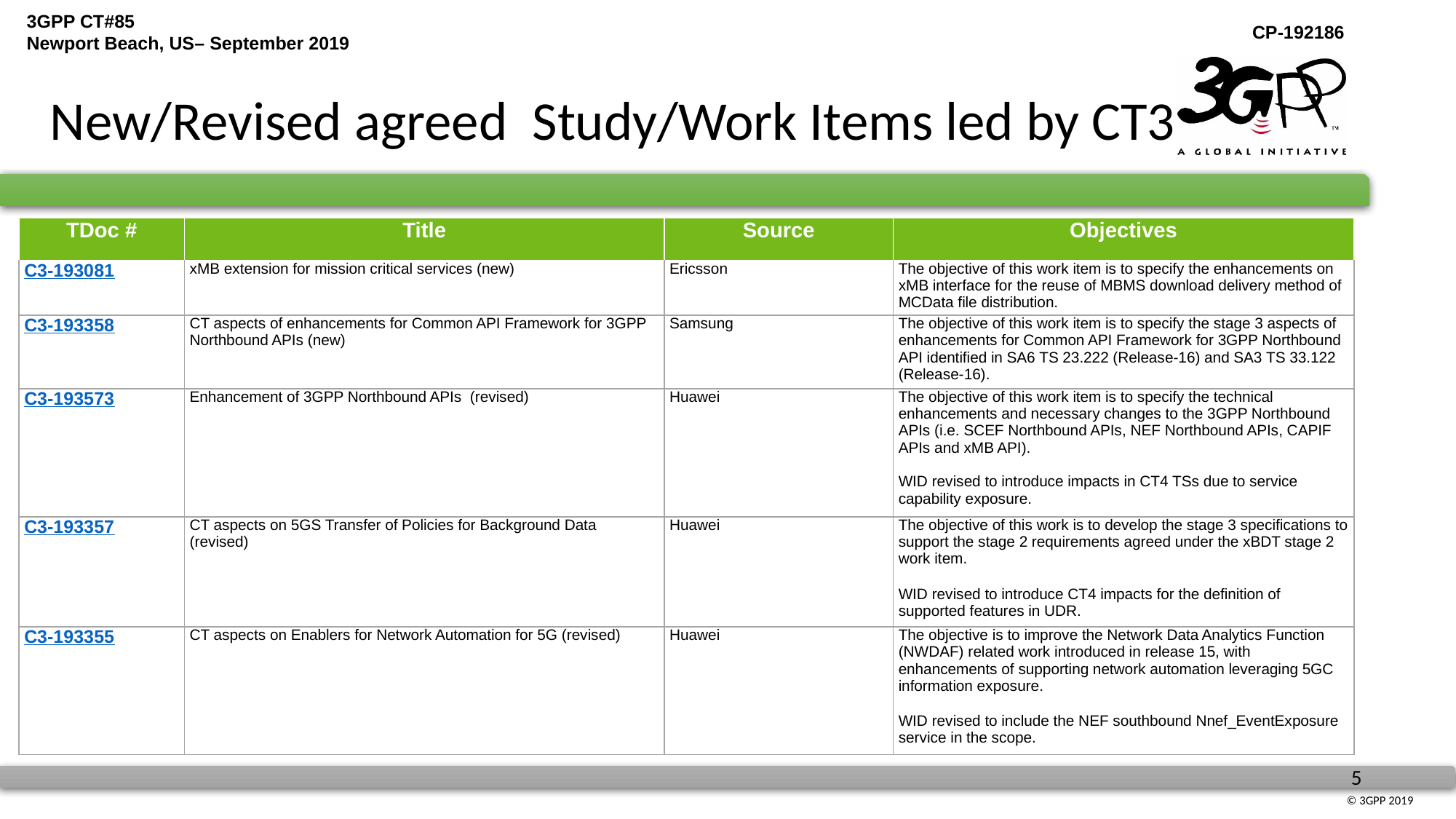

# New/Revised agreed  Study/Work Items led by CT3
| TDoc # | Title | Source | Objectives |
| --- | --- | --- | --- |
| C3-193081 | xMB extension for mission critical services (new) | Ericsson | The objective of this work item is to specify the enhancements on xMB interface for the reuse of MBMS download delivery method of MCData file distribution. |
| C3-193358 | CT aspects of enhancements for Common API Framework for 3GPP Northbound APIs (new) | Samsung | The objective of this work item is to specify the stage 3 aspects of enhancements for Common API Framework for 3GPP Northbound API identified in SA6 TS 23.222 (Release-16) and SA3 TS 33.122 (Release-16). |
| C3-193573 | Enhancement of 3GPP Northbound APIs (revised) | Huawei | The objective of this work item is to specify the technical enhancements and necessary changes to the 3GPP Northbound APIs (i.e. SCEF Northbound APIs, NEF Northbound APIs, CAPIF APIs and xMB API). WID revised to introduce impacts in CT4 TSs due to service capability exposure. |
| C3-193357 | CT aspects on 5GS Transfer of Policies for Background Data (revised) | Huawei | The objective of this work is to develop the stage 3 specifications to support the stage 2 requirements agreed under the xBDT stage 2 work item. WID revised to introduce CT4 impacts for the definition of supported features in UDR. |
| C3-193355 | CT aspects on Enablers for Network Automation for 5G (revised) | Huawei | The objective is to improve the Network Data Analytics Function (NWDAF) related work introduced in release 15, with enhancements of supporting network automation leveraging 5GC information exposure. WID revised to include the NEF southbound Nnef\_EventExposure service in the scope. |